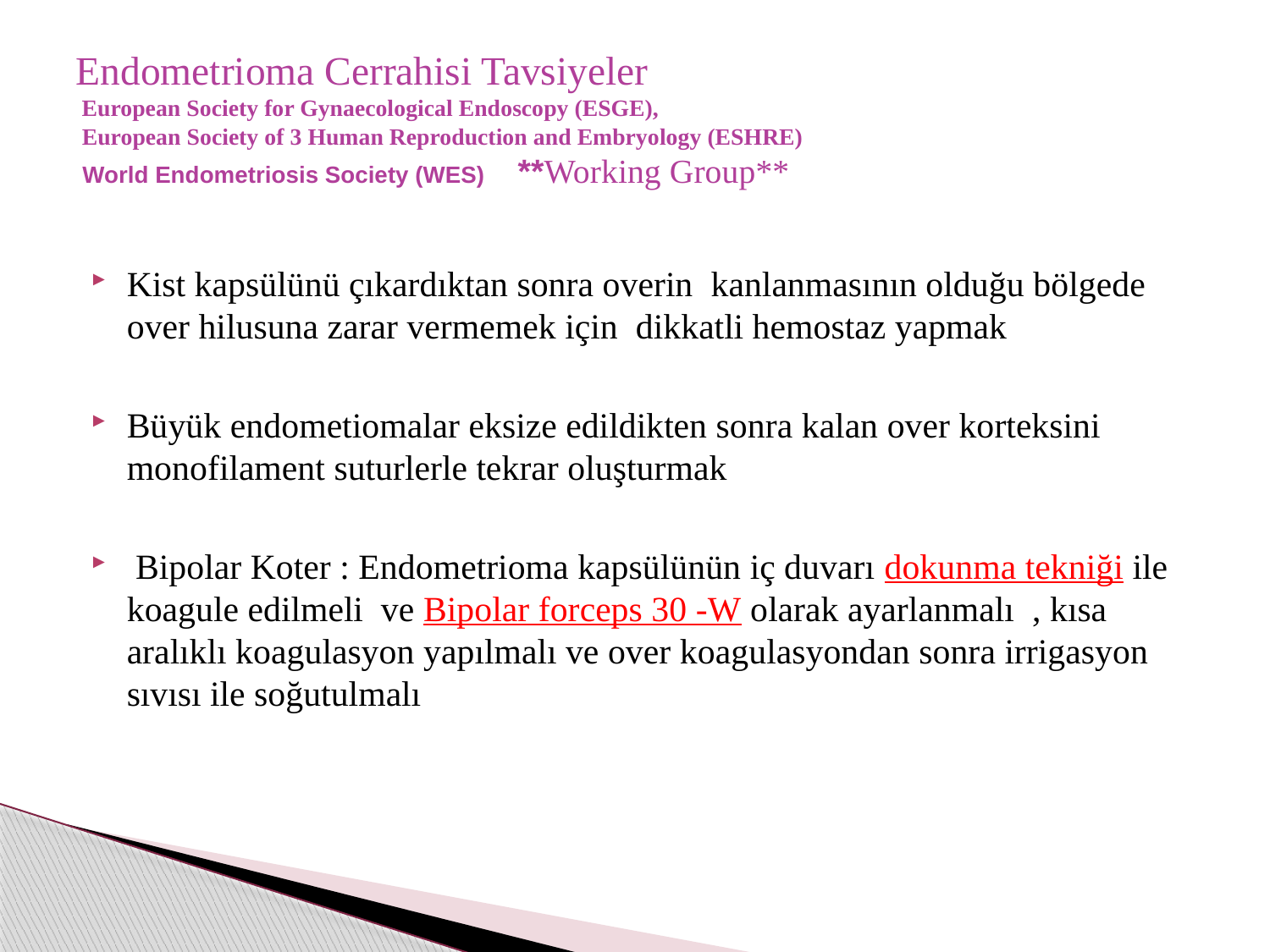

# Endometrioma Cerrahisi Tavsiyeler European Society for Gynaecological Endoscopy (ESGE), European Society of 3 Human Reproduction and Embryology (ESHRE) World Endometriosis Society (WES)     **Working Group**

Kist kapsülünü çıkardıktan sonra overin  kanlanmasının olduğu bölgede over hilusuna zarar vermemek için  dikkatli hemostaz yapmak

Büyük endometiomalar eksize edildikten sonra kalan over korteksini monofilament suturlerle tekrar oluşturmak

 Bipolar Koter : Endometrioma kapsülünün iç duvarı dokunma tekniği ile koagule edilmeli  ve Bipolar forceps 30 -W olarak ayarlanmalı  , kısa aralıklı koagulasyon yapılmalı ve over koagulasyondan sonra irrigasyon sıvısı ile soğutulmalı